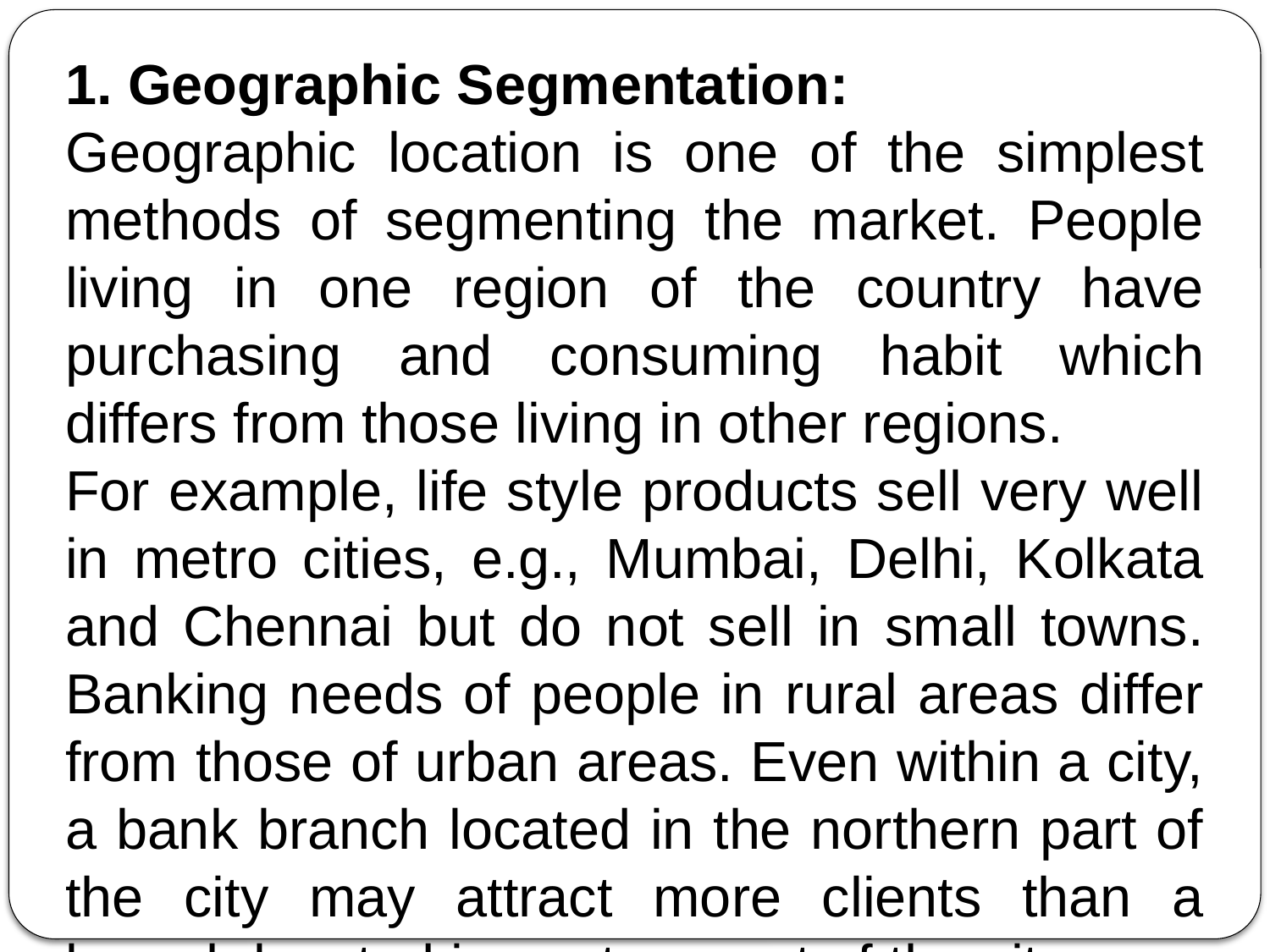

1. Geographic Segmentation:
Geographic location is one of the simplest methods of segmenting the market. People living in one region of the country have purchasing and consuming habit which differs from those living in other regions.
For example, life style products sell very well in metro cities, e.g., Mumbai, Delhi, Kolkata and Chennai but do not sell in small towns. Banking needs of people in rural areas differ from those of urban areas. Even within a city, a bank branch located in the northern part of the city may attract more clients than a branch located in eastern part of the city.